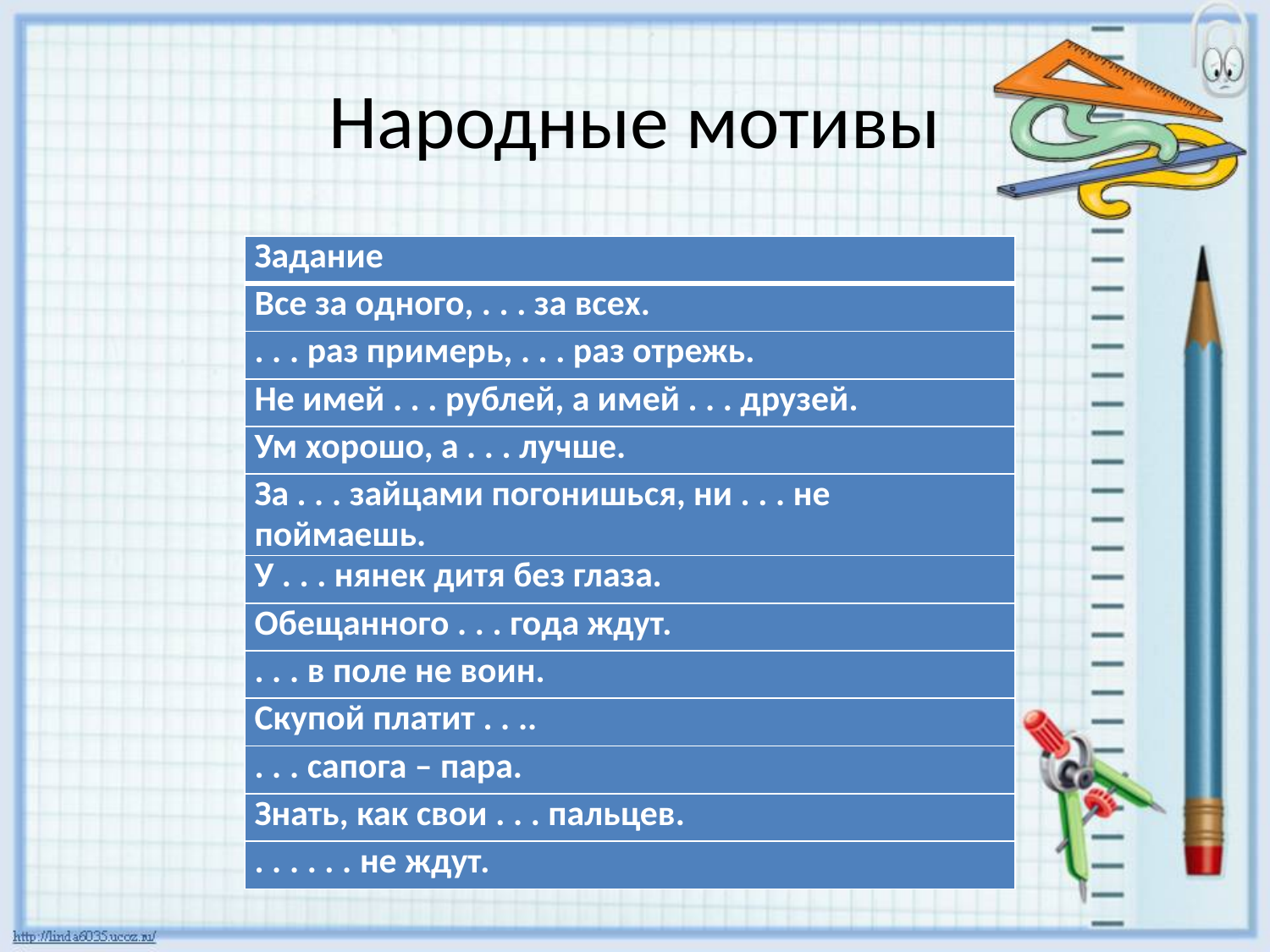

# Народные мотивы
| Задание |
| --- |
| Все за одного, . . . за всех. |
| . . . раз примерь, . . . раз отрежь. |
| Не имей . . . рублей, а имей . . . друзей. |
| Ум хорошо, а . . . лучше. |
| За . . . зайцами погонишься, ни . . . не поймаешь. |
| У . . . нянек дитя без глаза. |
| Обещанного . . . года ждут. |
| . . . в поле не воин. |
| Скупой платит . . .. |
| . . . сапога – пара. |
| Знать, как свои . . . пальцев. |
| . . . . . . не ждут. |